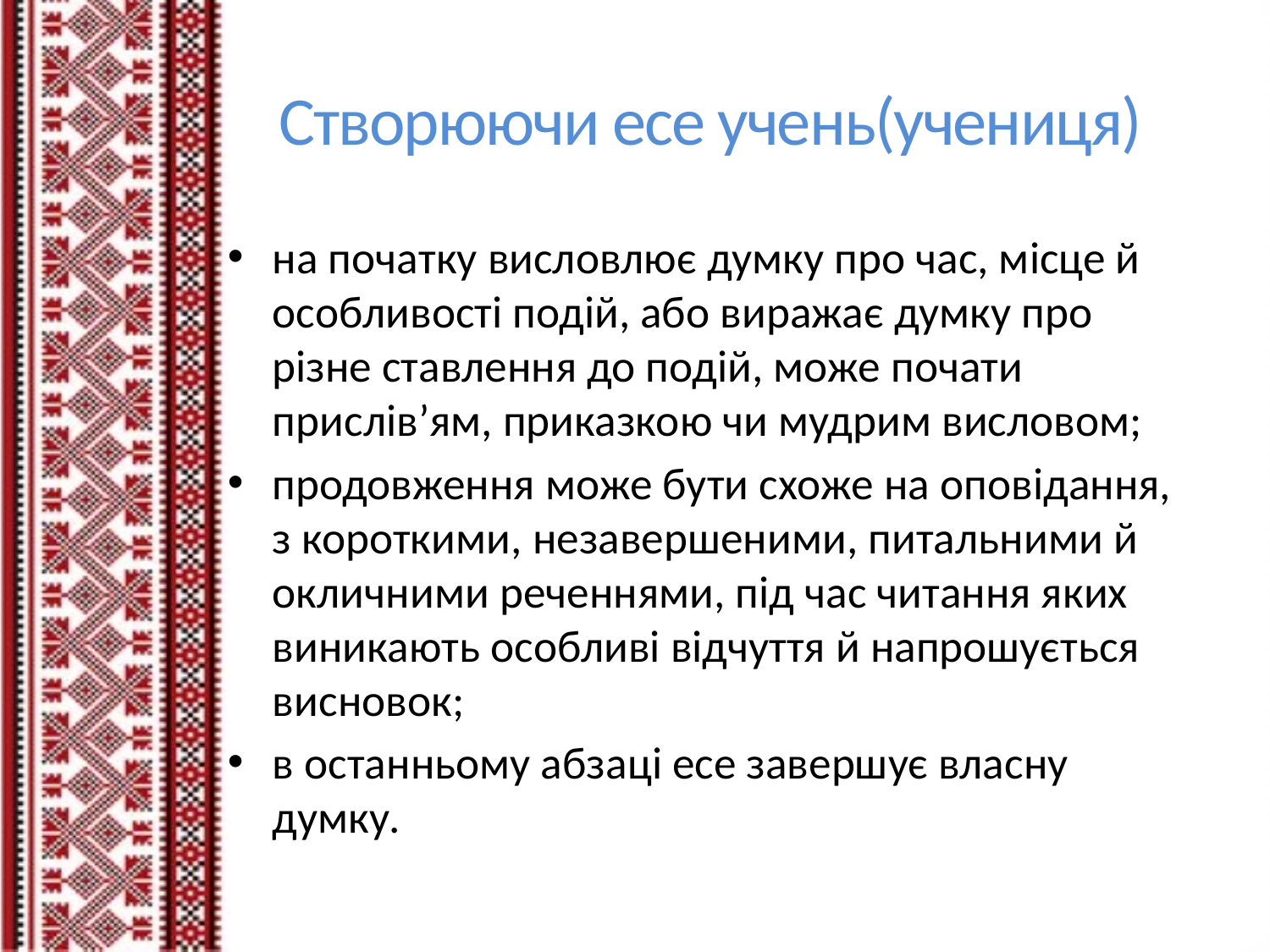

# Створюючи есе учень(учениця)
на початку висловлює думку про час, місце й особливості подій, або виражає думку про різне ставлення до подій, може почати прислів’ям, приказкою чи мудрим висловом;
продовження може бути схоже на оповідання, з короткими, незавершеними, питальними й окличними реченнями, під час читання яких виникають особливі відчуття й напрошується висновок;
в останньому абзаці есе завершує власну думку.